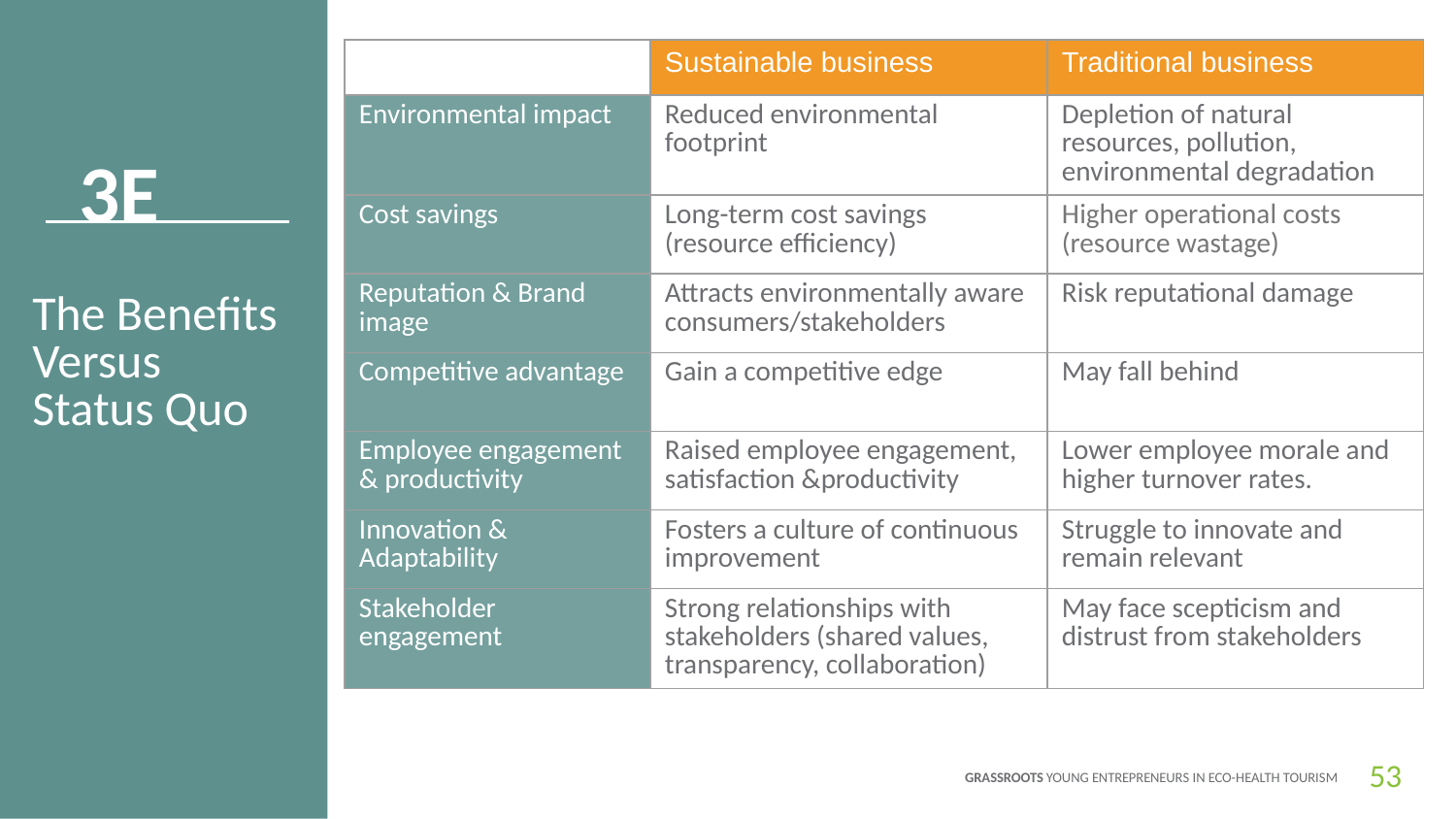

|  | Sustainable business | Traditional business |
| --- | --- | --- |
| Environmental impact | Reduced environmental footprint | Depletion of natural resources, pollution, environmental degradation |
| Cost savings | Long-term cost savings (resource efficiency) | Higher operational costs (resource wastage) |
| Reputation & Brand image | Attracts environmentally aware consumers/stakeholders | Risk reputational damage |
| Competitive advantage | Gain a competitive edge | May fall behind |
| Employee engagement & productivity | Raised employee engagement, satisfaction &productivity | Lower employee morale and higher turnover rates. |
| Innovation & Adaptability | Fosters a culture of continuous improvement | Struggle to innovate and remain relevant |
| Stakeholder engagement | Strong relationships with stakeholders (shared values, transparency, collaboration) | May face scepticism and distrust from stakeholders |
3E
The Benefits Versus
Status Quo

53